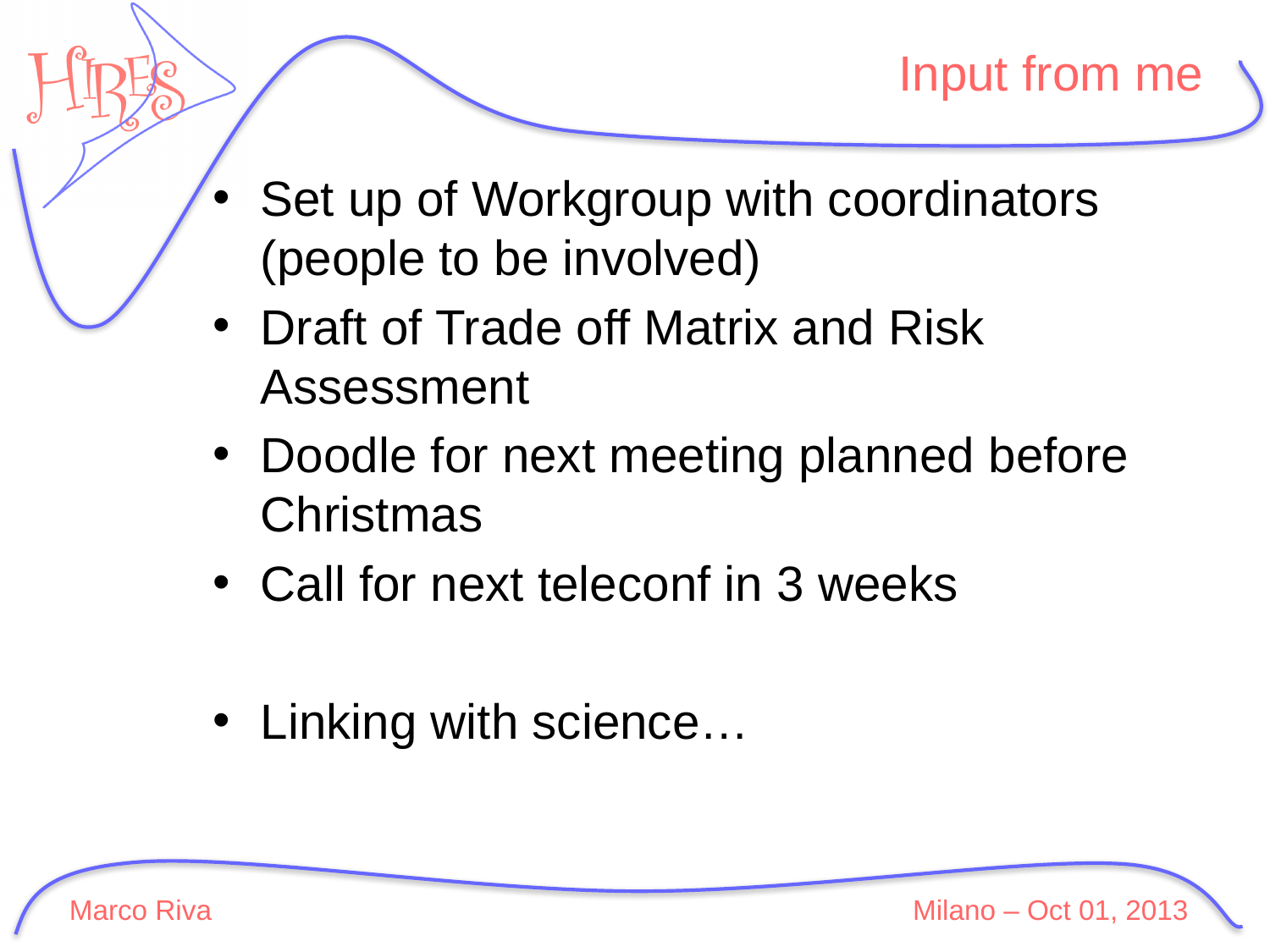

# Input from me
Set up of Workgroup with coordinators (people to be involved)
Draft of Trade off Matrix and Risk Assessment
Doodle for next meeting planned before Christmas
Call for next teleconf in 3 weeks

Linking with science…